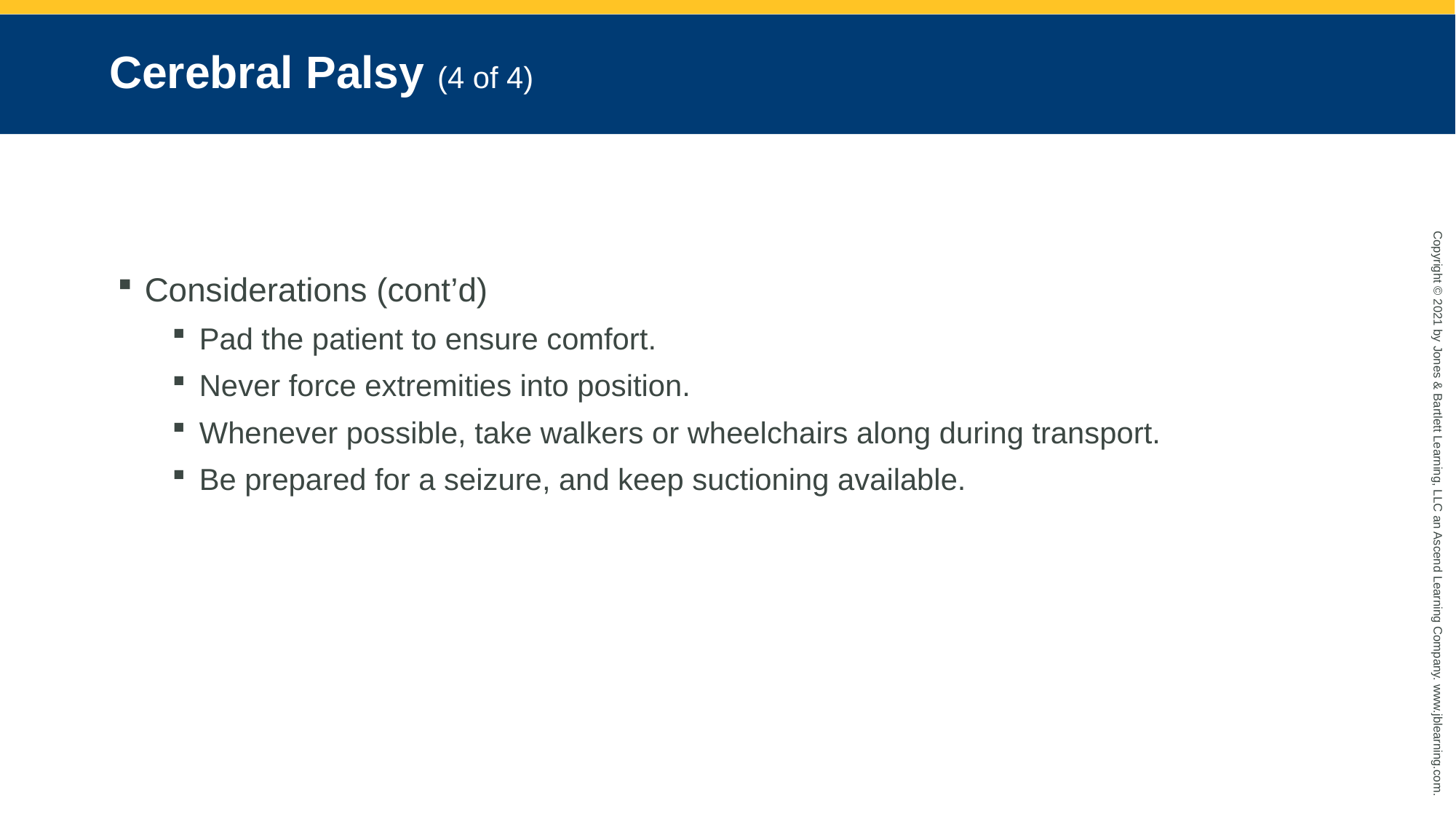

# Cerebral Palsy (4 of 4)
Considerations (cont’d)
Pad the patient to ensure comfort.
Never force extremities into position.
Whenever possible, take walkers or wheelchairs along during transport.
Be prepared for a seizure, and keep suctioning available.